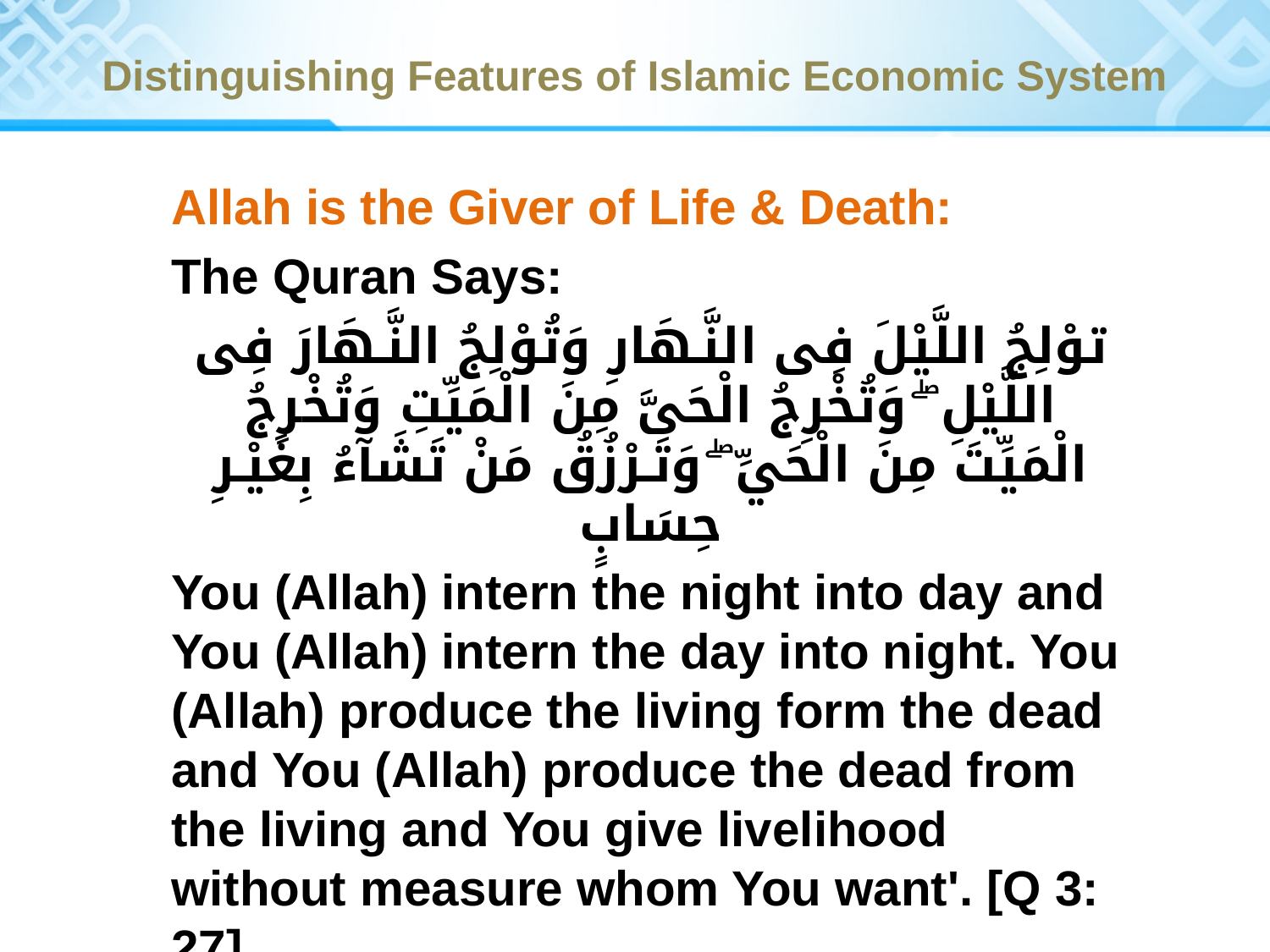

Distinguishing Features of Islamic Economic System

Allah is the Giver of Life & Death:
The Quran Says:
توْلِجُ اللَّيْلَ فِى النَّـهَارِ وَتُوْلِجُ النَّـهَارَ فِى اللَّيْلِ ۖ وَتُخْرِجُ الْحَىَّ مِنَ الْمَيِّتِ وَتُخْرِجُ الْمَيِّتَ مِنَ الْحَيِّ ۖ وَتَـرْزُقُ مَنْ تَشَآءُ بِغَيْـرِ حِسَابٍ
You (Allah) intern the night into day and You (Allah) intern the day into night. You (Allah) produce the living form the dead and You (Allah) produce the dead from the living and You give livelihood without measure whom You want'. [Q 3: 27]